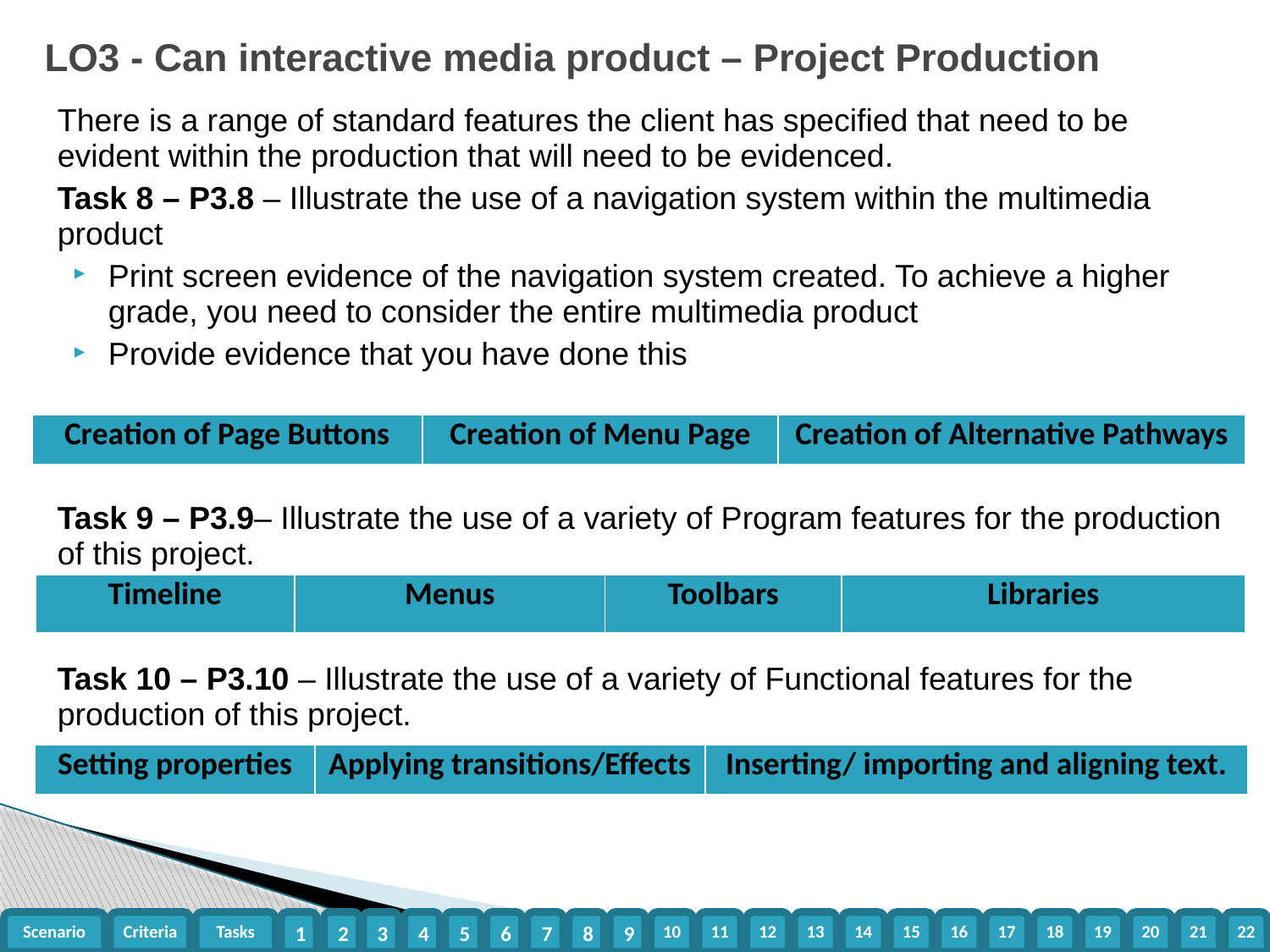

LO3 - Can interactive media product – Project Production
There is a range of standard features the client has specified that need to be evident within the production that will need to be evidenced.
Task 8 – P3.8 – Illustrate the use of a navigation system within the multimedia product
Print screen evidence of the navigation system created. To achieve a higher grade, you need to consider the entire multimedia product
Provide evidence that you have done this

Task 9 – P3.9– Illustrate the use of a variety of Program features for the production of this project.

Task 10 – P3.10 – Illustrate the use of a variety of Functional features for the production of this project.

| Creation of Page Buttons | Creation of Menu Page | Creation of Alternative Pathways |
| --- | --- | --- |
| Timeline | Menus | Toolbars | Libraries |
| --- | --- | --- | --- |
| Setting properties | Applying transitions/Effects | Inserting/ importing and aligning text. |
| --- | --- | --- |